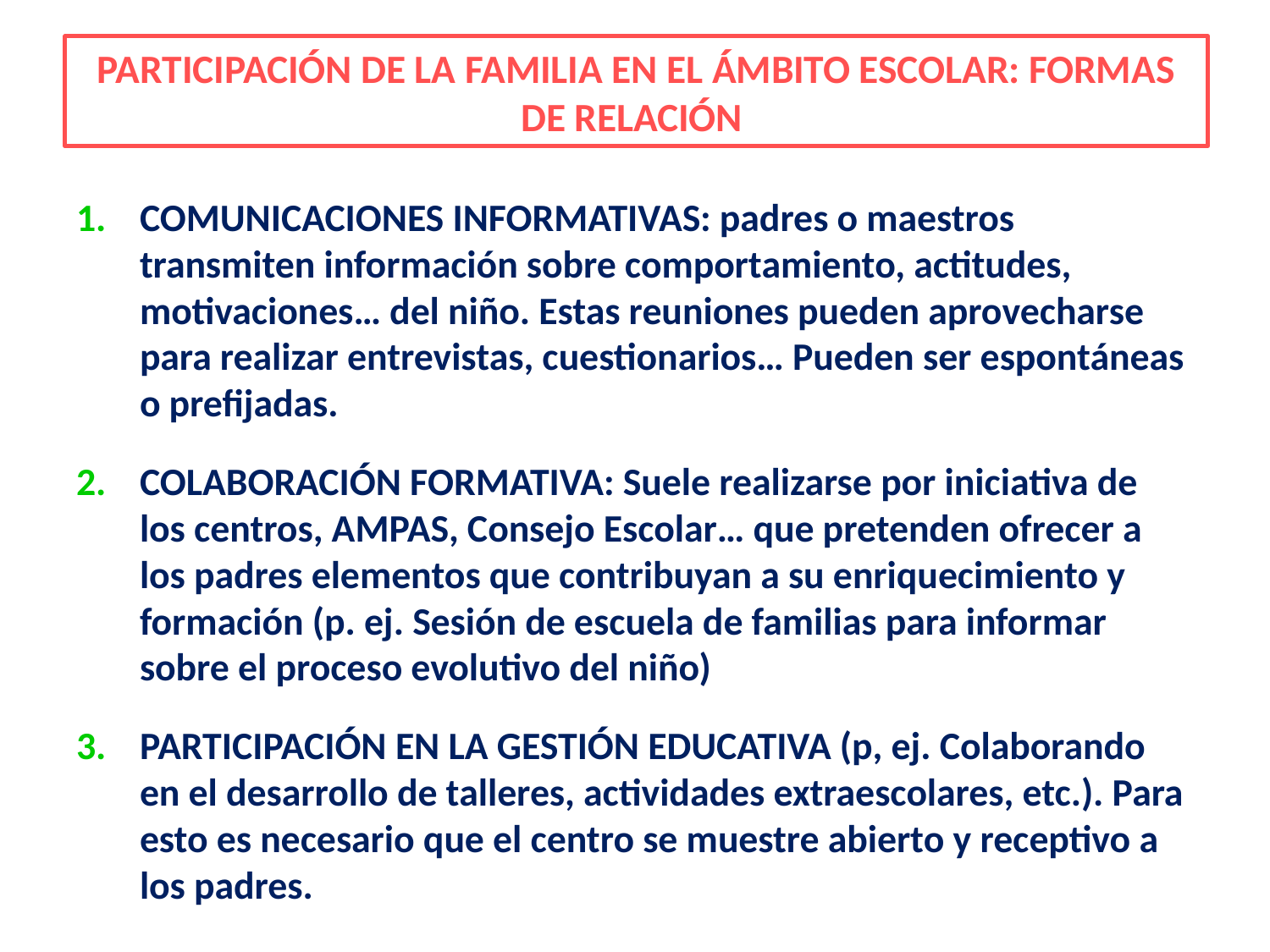

# PARTICIPACIÓN DE LA FAMILIA EN EL ÁMBITO ESCOLAR: FORMAS DE RELACIÓN
COMUNICACIONES INFORMATIVAS: padres o maestros transmiten información sobre comportamiento, actitudes, motivaciones… del niño. Estas reuniones pueden aprovecharse para realizar entrevistas, cuestionarios… Pueden ser espontáneas o prefijadas.
COLABORACIÓN FORMATIVA: Suele realizarse por iniciativa de los centros, AMPAS, Consejo Escolar… que pretenden ofrecer a los padres elementos que contribuyan a su enriquecimiento y formación (p. ej. Sesión de escuela de familias para informar sobre el proceso evolutivo del niño)
PARTICIPACIÓN EN LA GESTIÓN EDUCATIVA (p, ej. Colaborando en el desarrollo de talleres, actividades extraescolares, etc.). Para esto es necesario que el centro se muestre abierto y receptivo a los padres.